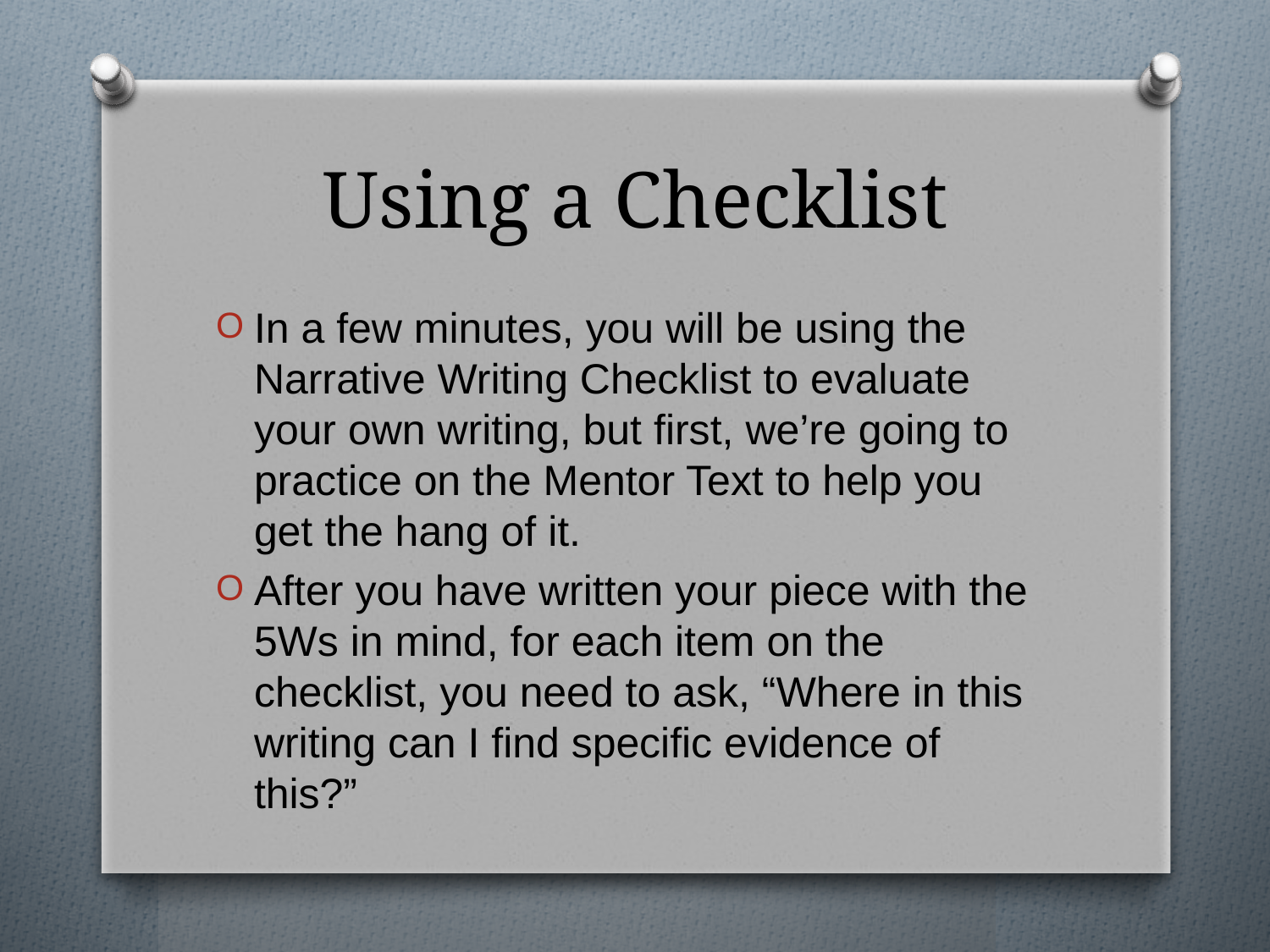

# Using a Checklist
In a few minutes, you will be using the Narrative Writing Checklist to evaluate your own writing, but first, we’re going to practice on the Mentor Text to help you get the hang of it.
After you have written your piece with the 5Ws in mind, for each item on the checklist, you need to ask, “Where in this writing can I find specific evidence of this?”